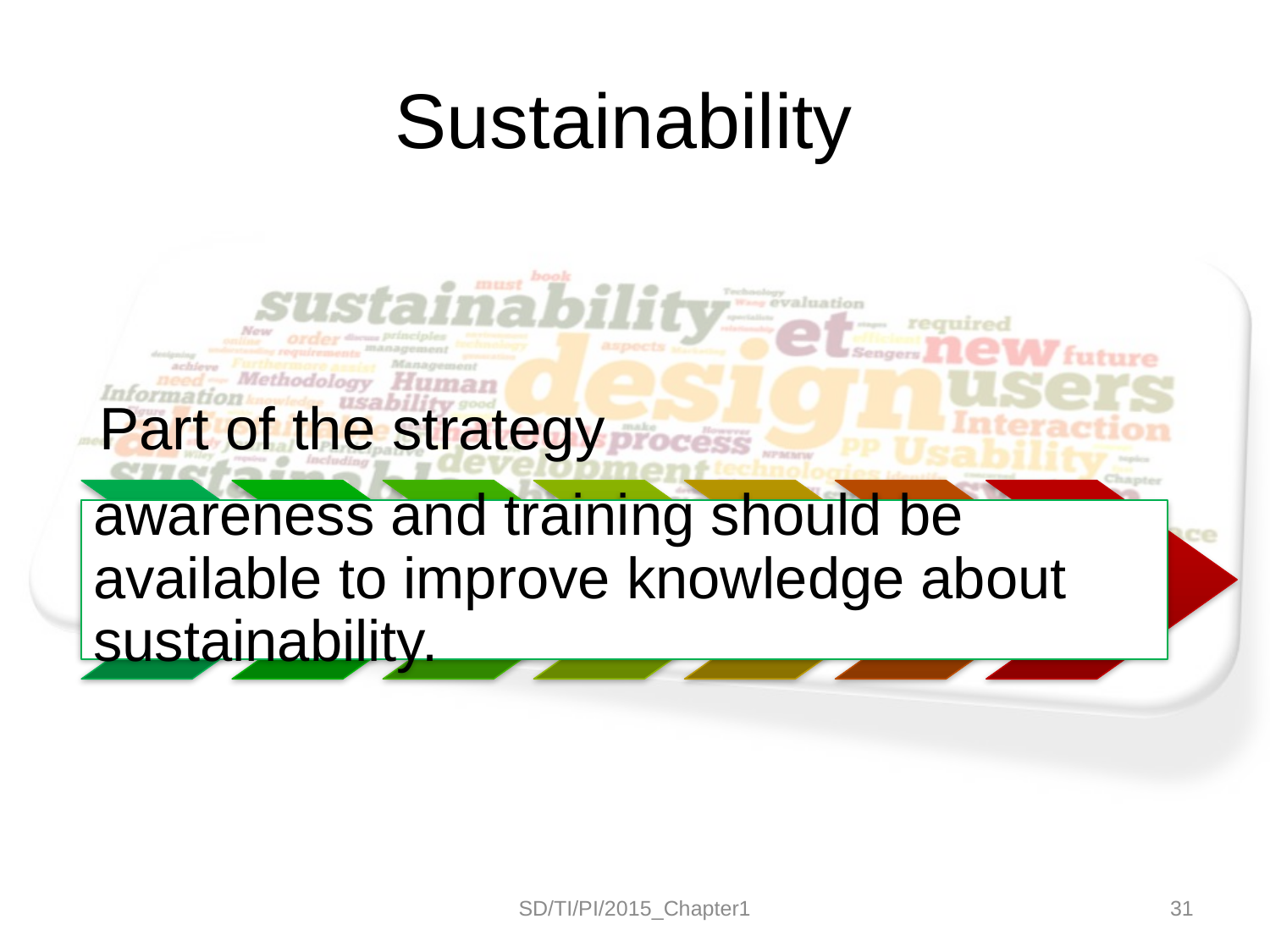

# Sustainability
Part of the strategy
awareness and training should be available to improve knowledge about sustainability.
SD/TI/PI/2015_Chapter1
31